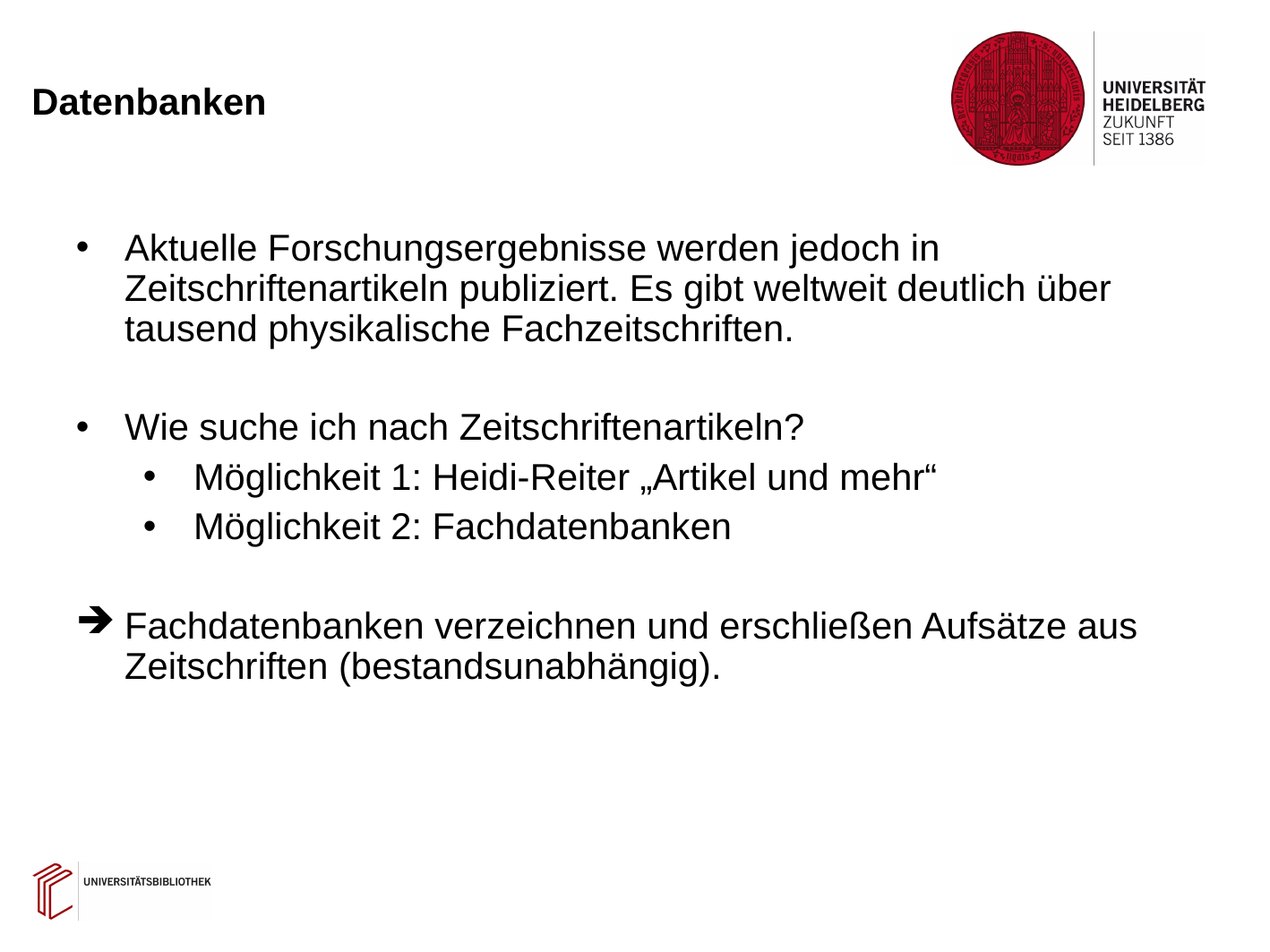

# Datenbanken
Aktuelle Forschungsergebnisse werden jedoch in Zeitschriftenartikeln publiziert. Es gibt weltweit deutlich über tausend physikalische Fachzeitschriften.

Wie suche ich nach Zeitschriftenartikeln?
Möglichkeit 1: Heidi-Reiter „Artikel und mehr“
Möglichkeit 2: Fachdatenbanken

Fachdatenbanken verzeichnen und erschließen Aufsätze aus Zeitschriften (bestandsunabhängig).

59